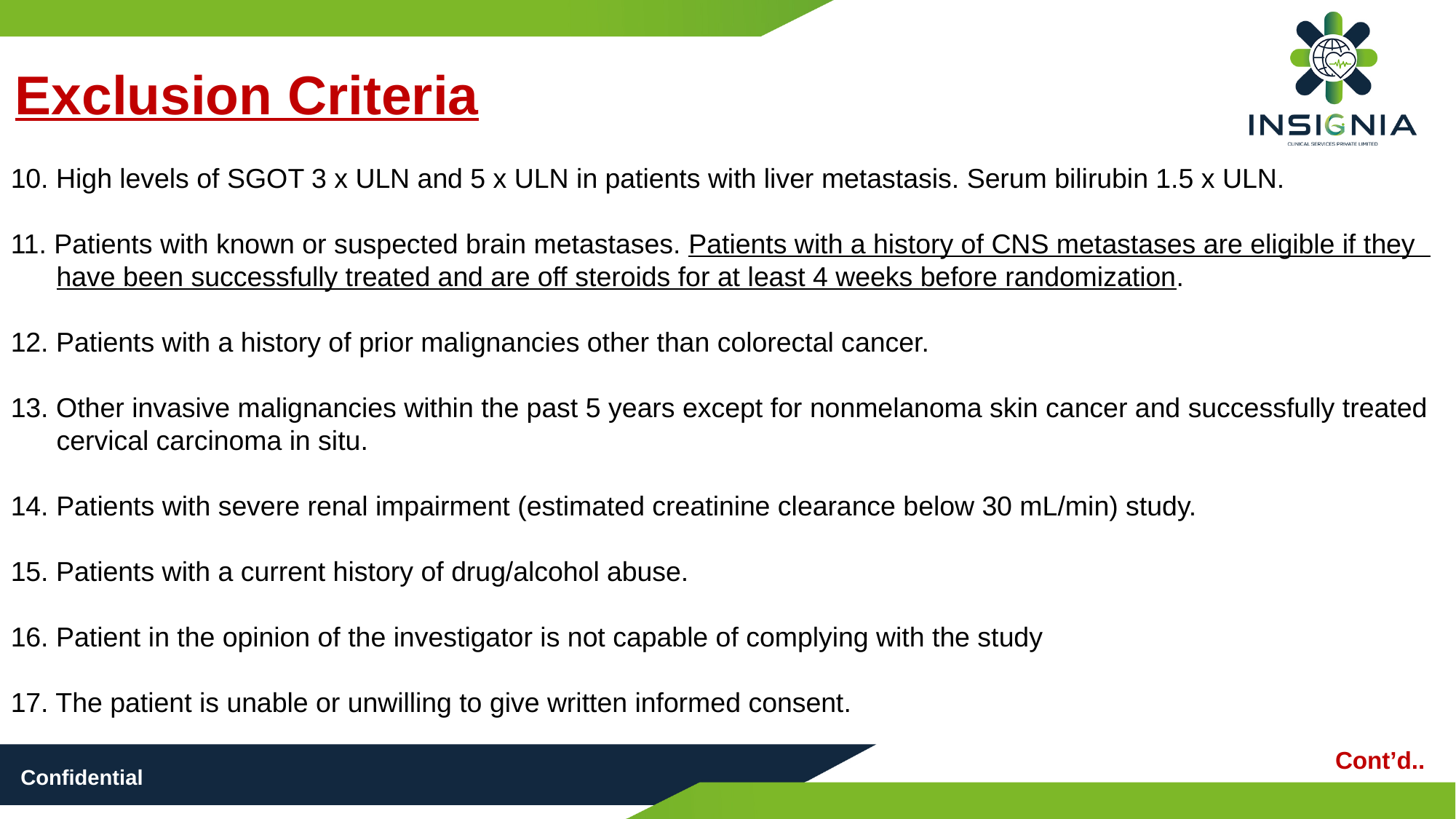

Exclusion Criteria
10. High levels of SGOT 3 x ULN and 5 x ULN in patients with liver metastasis. Serum bilirubin 1.5 x ULN.

11. Patients with known or suspected brain metastases. Patients with a history of CNS metastases are eligible if they
      have been successfully treated and are off steroids for at least 4 weeks before randomization.

12. Patients with a history of prior malignancies other than colorectal cancer.

13. Other invasive malignancies within the past 5 years except for nonmelanoma skin cancer and successfully treated
      cervical carcinoma in situ.

14. Patients with severe renal impairment (estimated creatinine clearance below 30 mL/min) study.

15. Patients with a current history of drug/alcohol abuse.

16. Patient in the opinion of the investigator is not capable of complying with the study

17. The patient is unable or unwilling to give written informed consent.
Cont’d..
Confidential